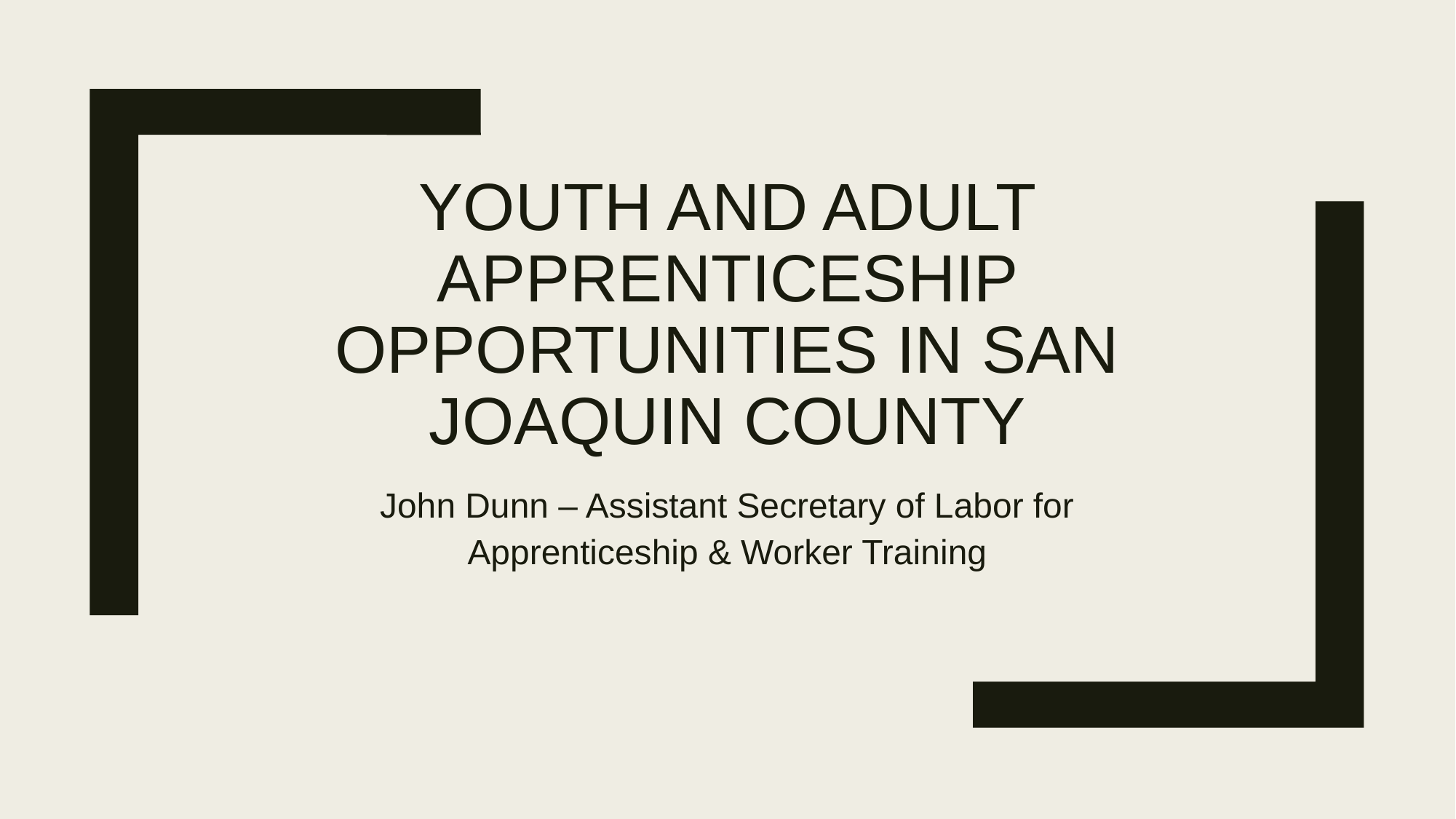

# Youth and Adult Apprenticeship Opportunities in San Joaquin County
John Dunn – Assistant Secretary of Labor for Apprenticeship & Worker Training